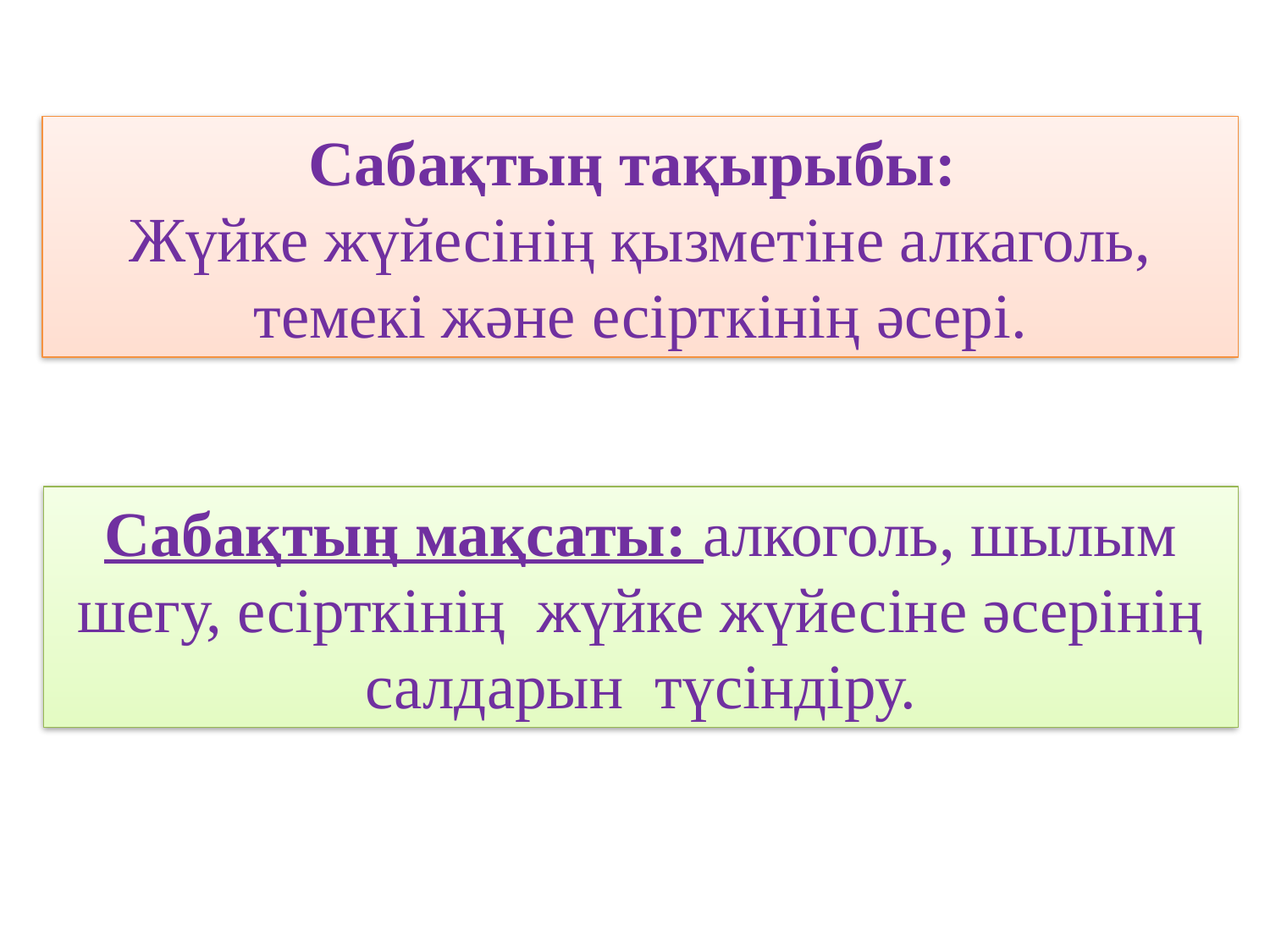

Сабақтың тақырыбы:
Жүйке жүйесінің қызметіне алкаголь, темекі және есірткінің әсері.
Сабақтың мақсаты: алкоголь, шылым шегу, есірткінің  жүйке жүйесіне әсерінің салдарын  түсіндіру.